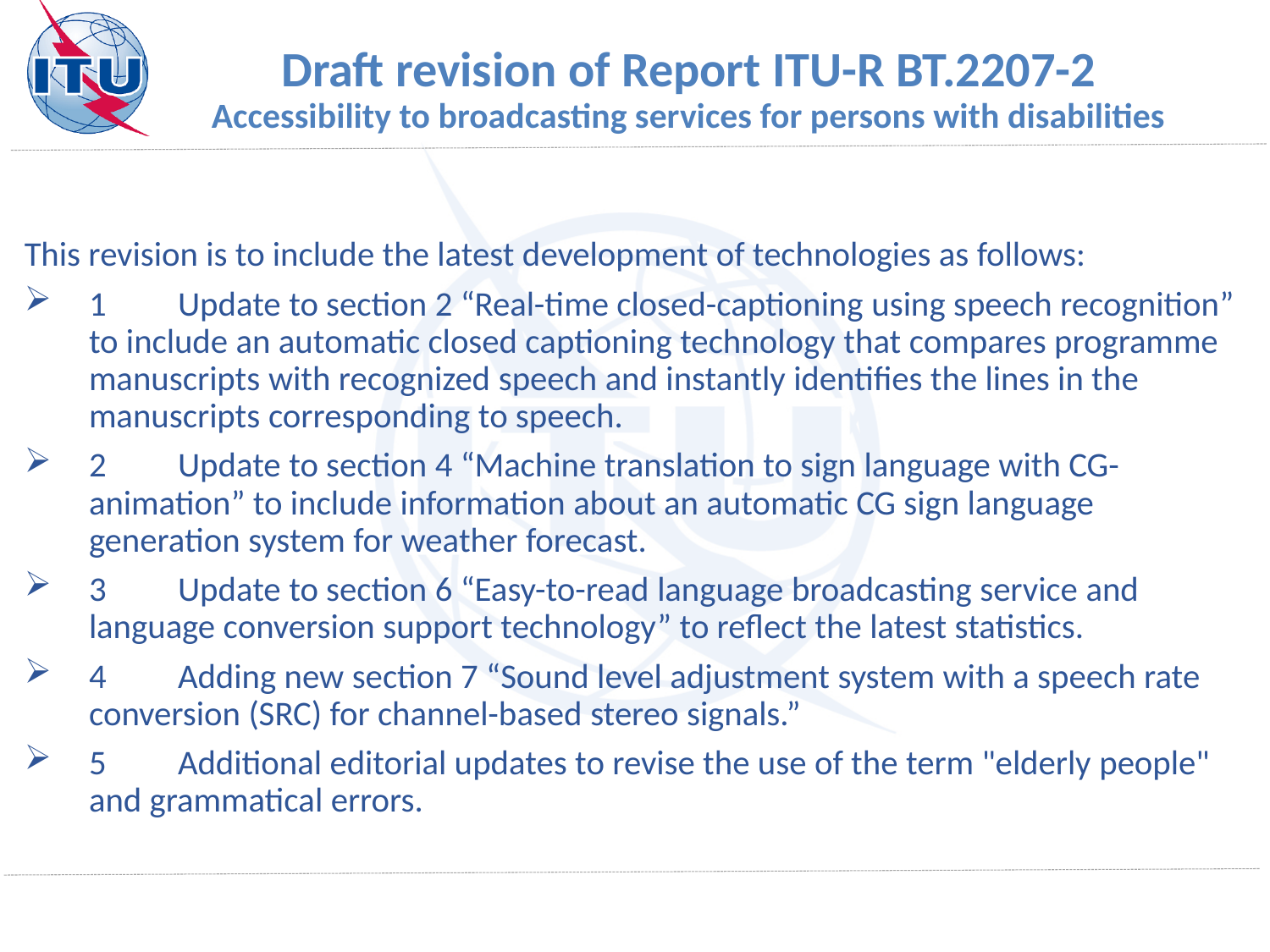

# Draft revision of Report ITU-R BT.2207-2 Accessibility to broadcasting services for persons with disabilities
This revision is to include the latest development of technologies as follows:
1	Update to section 2 “Real-time closed-captioning using speech recognition” to include an automatic closed captioning technology that compares programme manuscripts with recognized speech and instantly identifies the lines in the manuscripts corresponding to speech.
2	Update to section 4 “Machine translation to sign language with CG-animation” to include information about an automatic CG sign language generation system for weather forecast.
3	Update to section 6 “Easy-to-read language broadcasting service and language conversion support technology” to reflect the latest statistics.
4	Adding new section 7 “Sound level adjustment system with a speech rate conversion (SRC) for channel-based stereo signals.”
5	Additional editorial updates to revise the use of the term "elderly people" and grammatical errors.